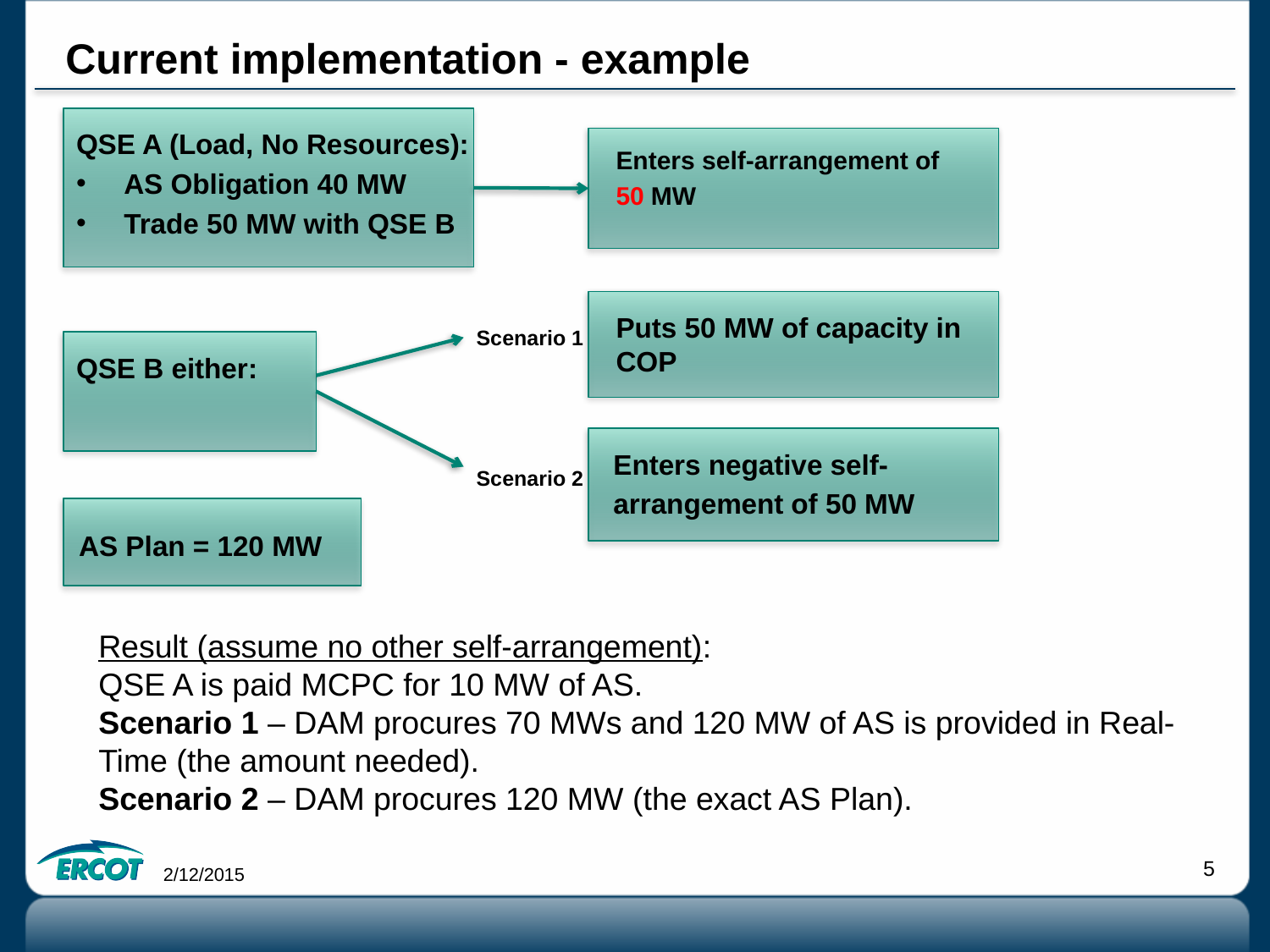

# Current implementation - example

QSE A (Load, No Resources):
AS Obligation 40 MW
Trade 50 MW with QSE B

Enters self-arrangement of
50 MW

Puts 50 MW of capacity in COP

Scenario 1

QSE B either:

Enters negative self-
arrangement of 50 MW

Scenario 2

AS Plan = 120 MW
Result (assume no other self-arrangement):
QSE A is paid MCPC for 10 MW of AS.
Scenario 1 – DAM procures 70 MWs and 120 MW of AS is provided in Real-Time (the amount needed).
Scenario 2 – DAM procures 120 MW (the exact AS Plan).